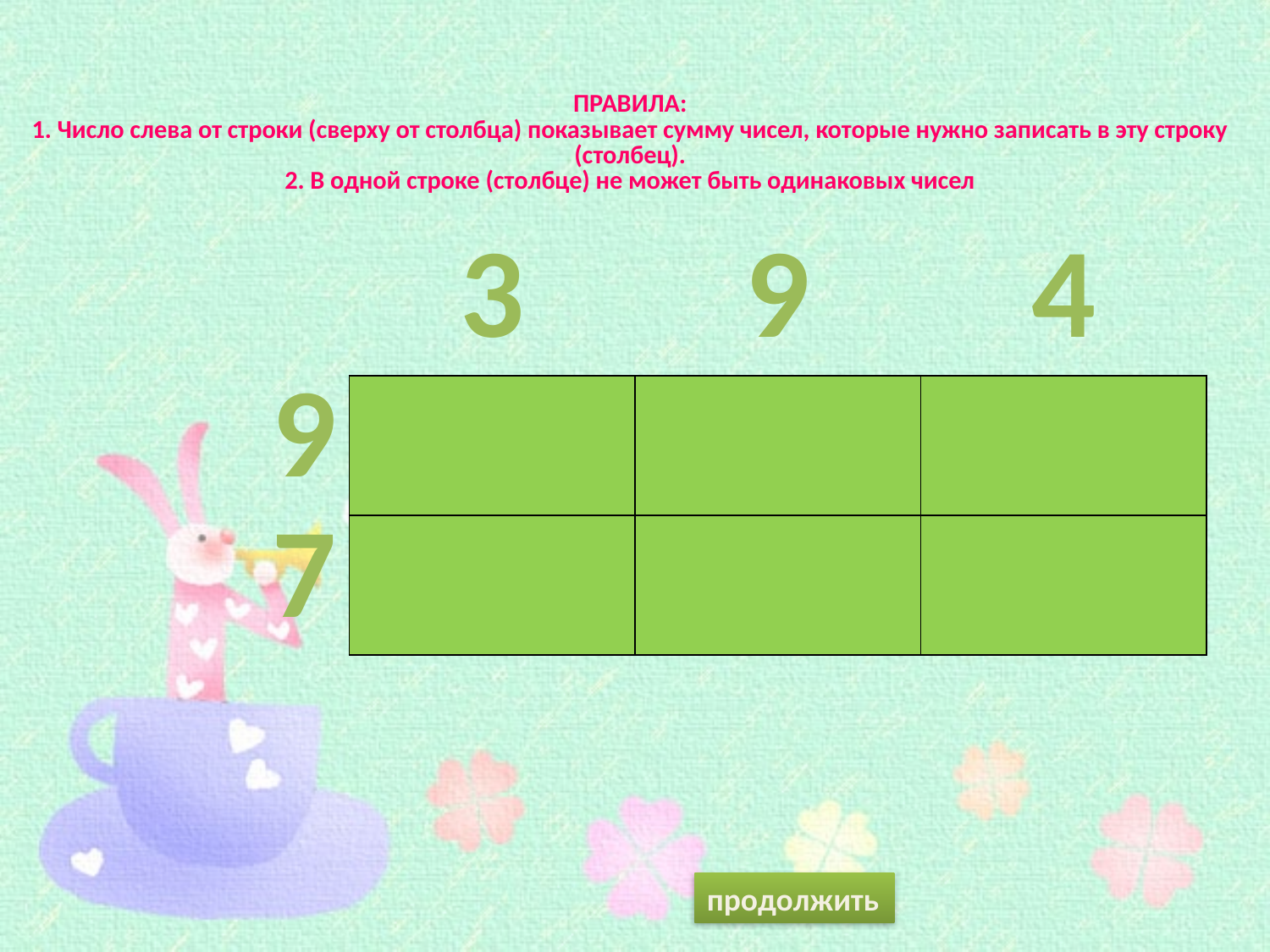

# ПРАВИЛА: 1. Число слева от строки (сверху от столбца) показывает сумму чисел, которые нужно записать в эту строку (столбец). 2. В одной строке (столбце) не может быть одинаковых чисел
|  | 3 | 9 | 4 |
| --- | --- | --- | --- |
| 9 |  |  |  |
| 7 |  |  |  |
продолжить